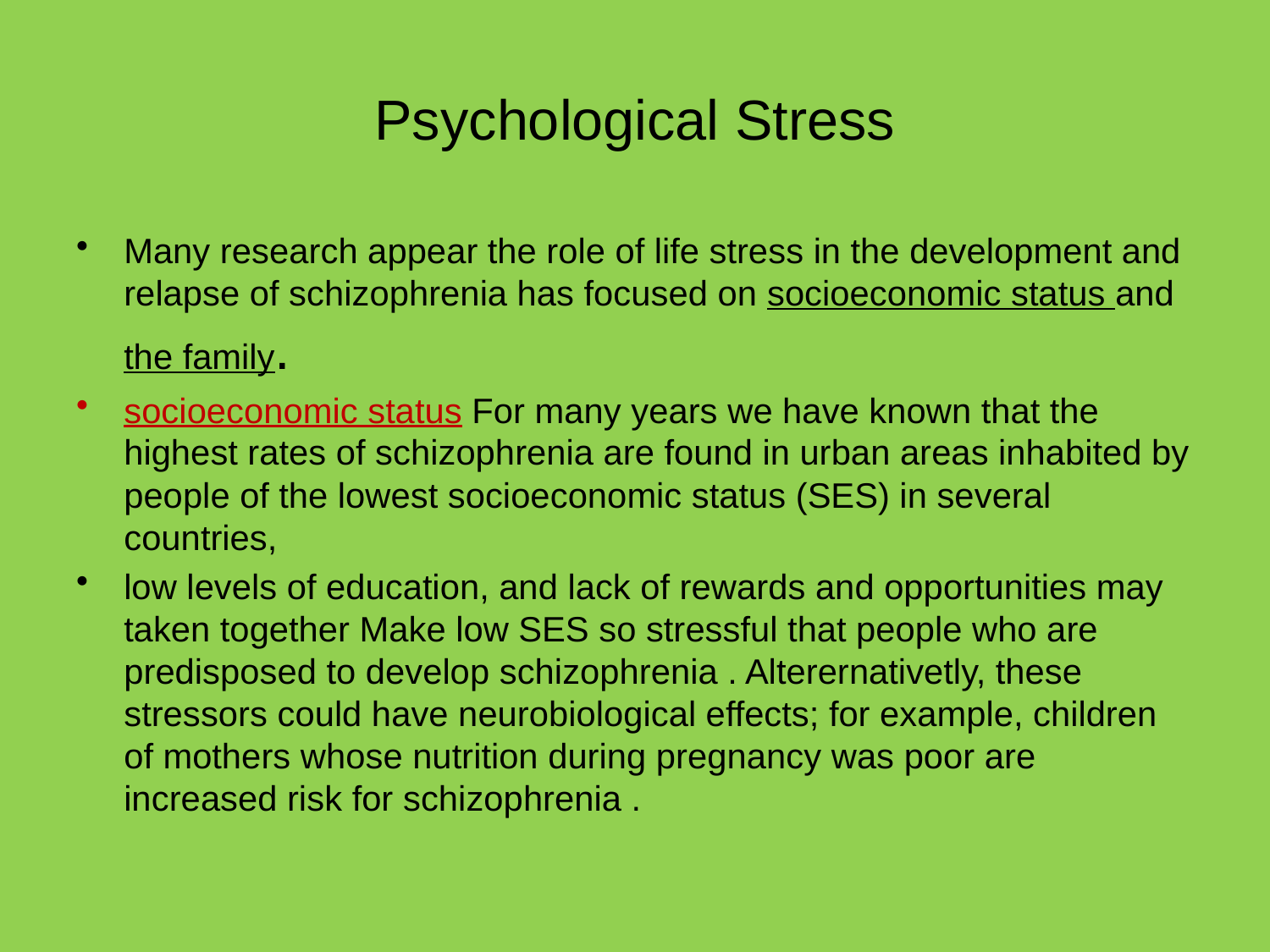

# Psychological Stress
Many research appear the role of life stress in the development and relapse of schizophrenia has focused on socioeconomic status and the family.
socioeconomic status For many years we have known that the highest rates of schizophrenia are found in urban areas inhabited by people of the lowest socioeconomic status (SES) in several countries,
low levels of education, and lack of rewards and opportunities may taken together Make low SES so stressful that people who are predisposed to develop schizophrenia . Alterernativetly, these stressors could have neurobiological effects; for example, children of mothers whose nutrition during pregnancy was poor are  increased risk for schizophrenia .